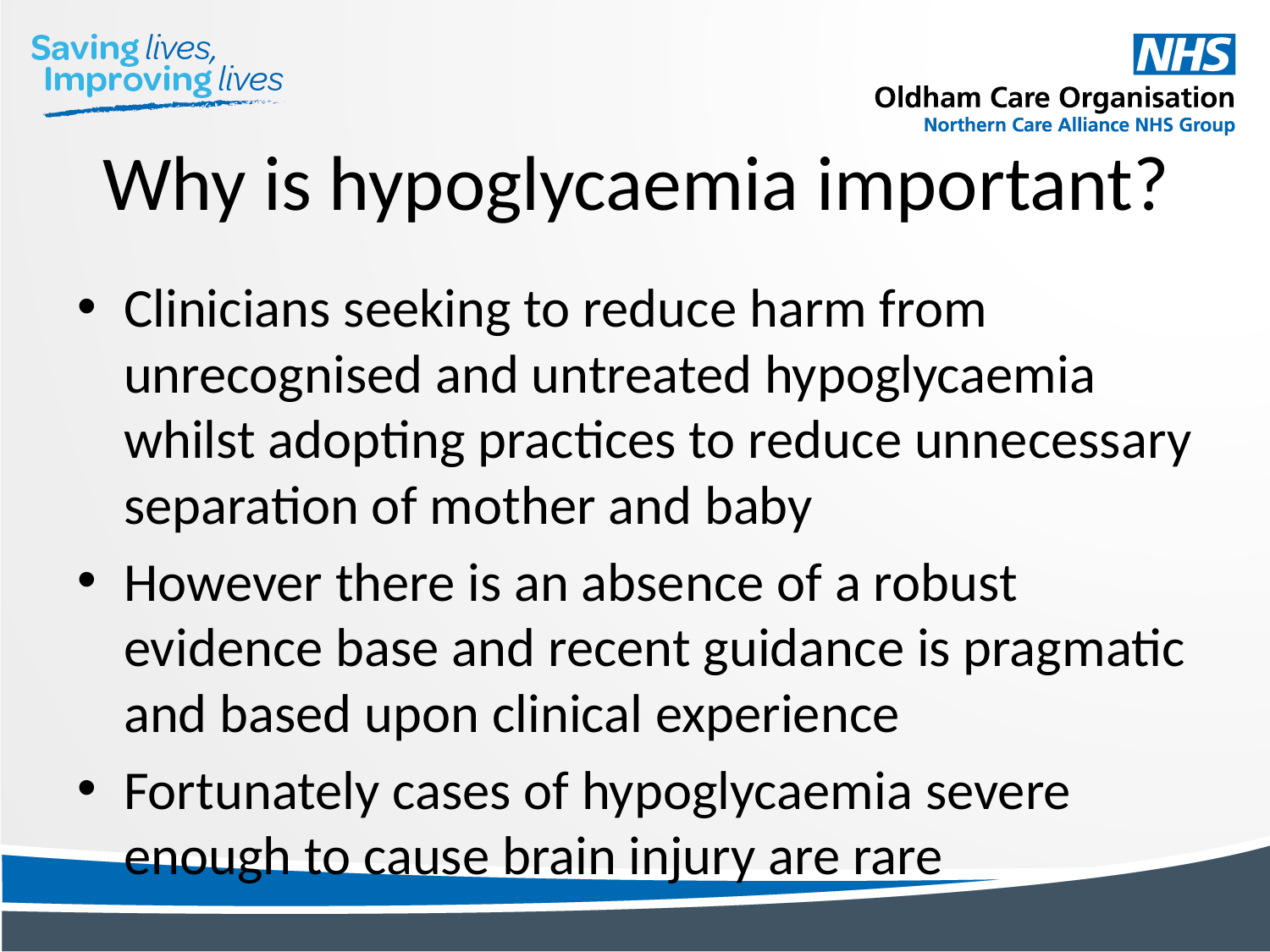

# Why is hypoglycaemia important?
Clinicians seeking to reduce harm from unrecognised and untreated hypoglycaemia whilst adopting practices to reduce unnecessary separation of mother and baby
However there is an absence of a robust evidence base and recent guidance is pragmatic and based upon clinical experience
Fortunately cases of hypoglycaemia severe enough to cause brain injury are rare